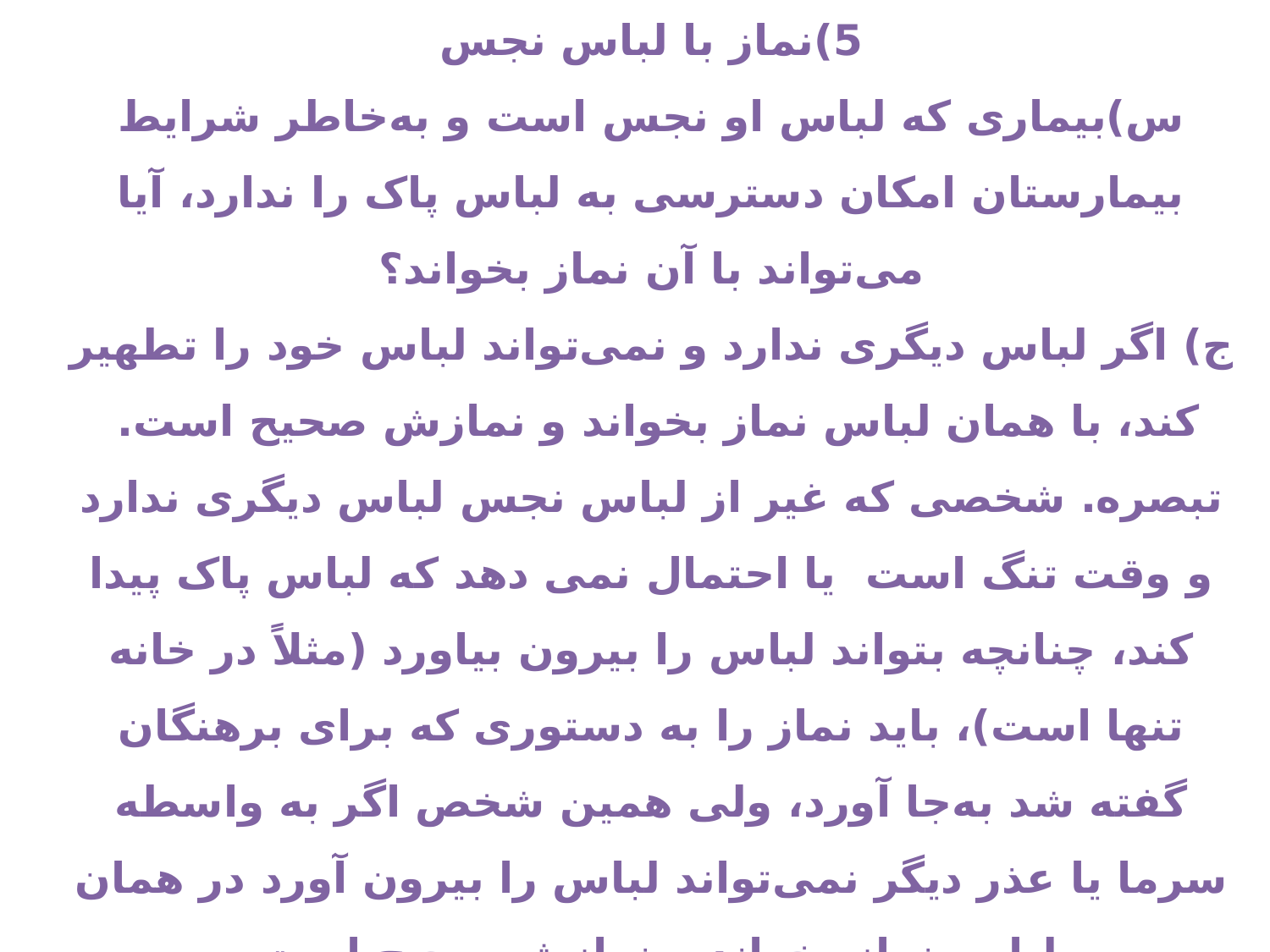

5)نماز با لباس نجس
س)بیماری که لباس او نجس است و به‌خاطر شرایط بیمارستان امکان دسترسی به لباس پاک را ندارد، آیا می‌تواند با آن نماز بخواند؟
ج) اگر لباس دیگری ندارد و نمی‌تواند لباس خود را تطهیر کند، با همان لباس نماز بخواند و نمازش صحیح است.
تبصره. شخصی که غیر از لباس نجس لباس دیگرى ندارد و وقت تنگ است  یا احتمال نمى دهد که لباس پاک پیدا کند، چنانچه بتواند لباس را بیرون بیاورد (مثلاً در خانه تنها است)، باید نماز را به دستورى که براى برهنگان گفته شد به‌جا آورد، ولى همین شخص اگر به واسطه سرما یا عذر دیگر نمى‌تواند لباس را بیرون آورد در همان لباس نماز بخواند و نمازش صحیح است.